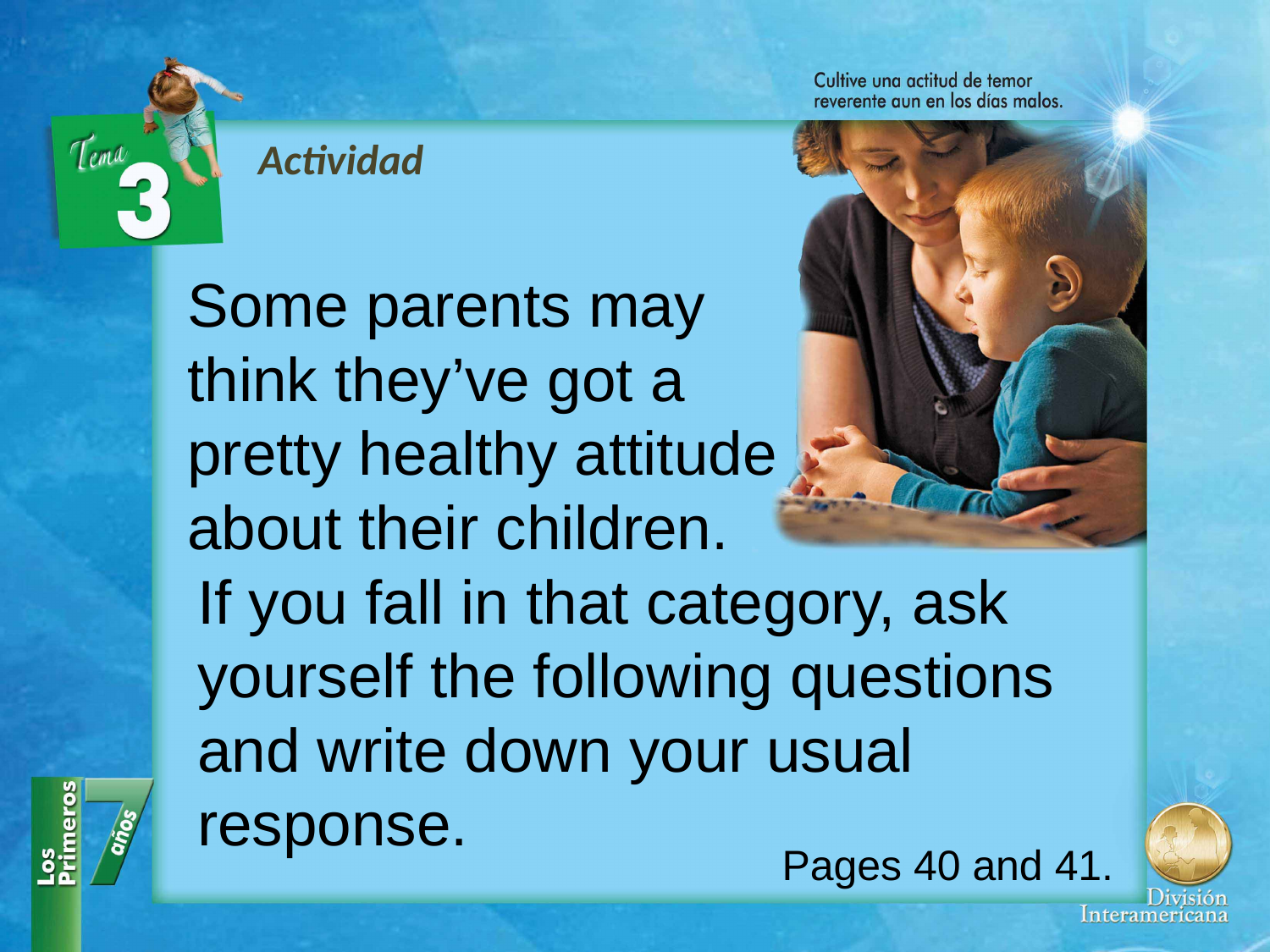

Actividad
Some parents may think they’ve got a pretty healthy attitude about their children.
If you fall in that category, ask yourself the following questions and write down your usual response.
Pages 40 and 41.